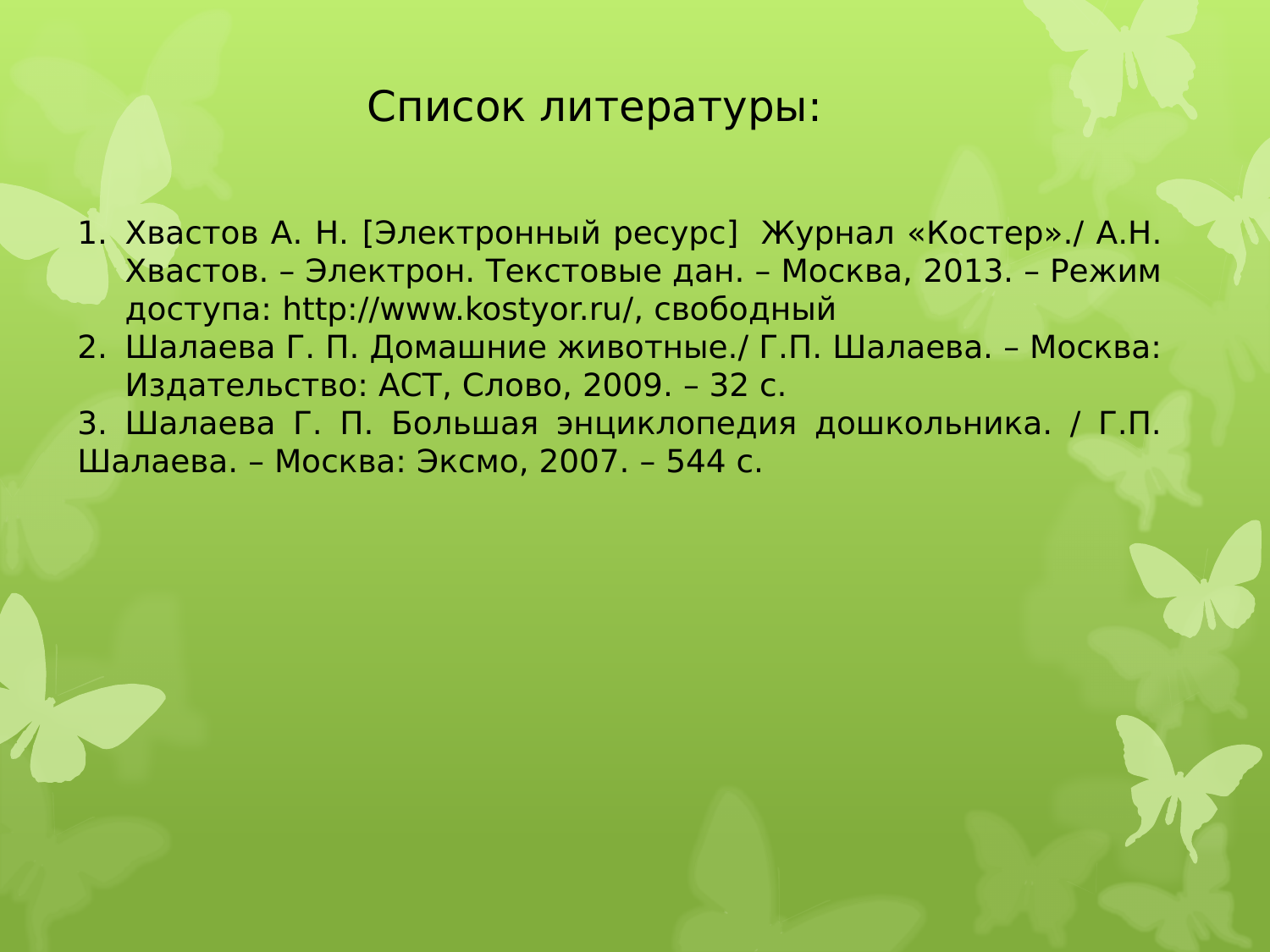

Список литературы:
Хвастов А. Н. [Электронный ресурс]  Журнал «Костер»./ А.Н. Хвастов. – Электрон. Текстовые дан. – Москва, 2013. – Режим доступа: http://www.kostyor.ru/, свободный
Шалаева Г. П. Домашние животные./ Г.П. Шалаева. – Москва: Издательство: АСТ, Слово, 2009. – 32 с.
3. Шалаева Г. П. Большая энциклопедия дошкольника. / Г.П. Шалаева. – Москва: Эксмо, 2007. – 544 с.